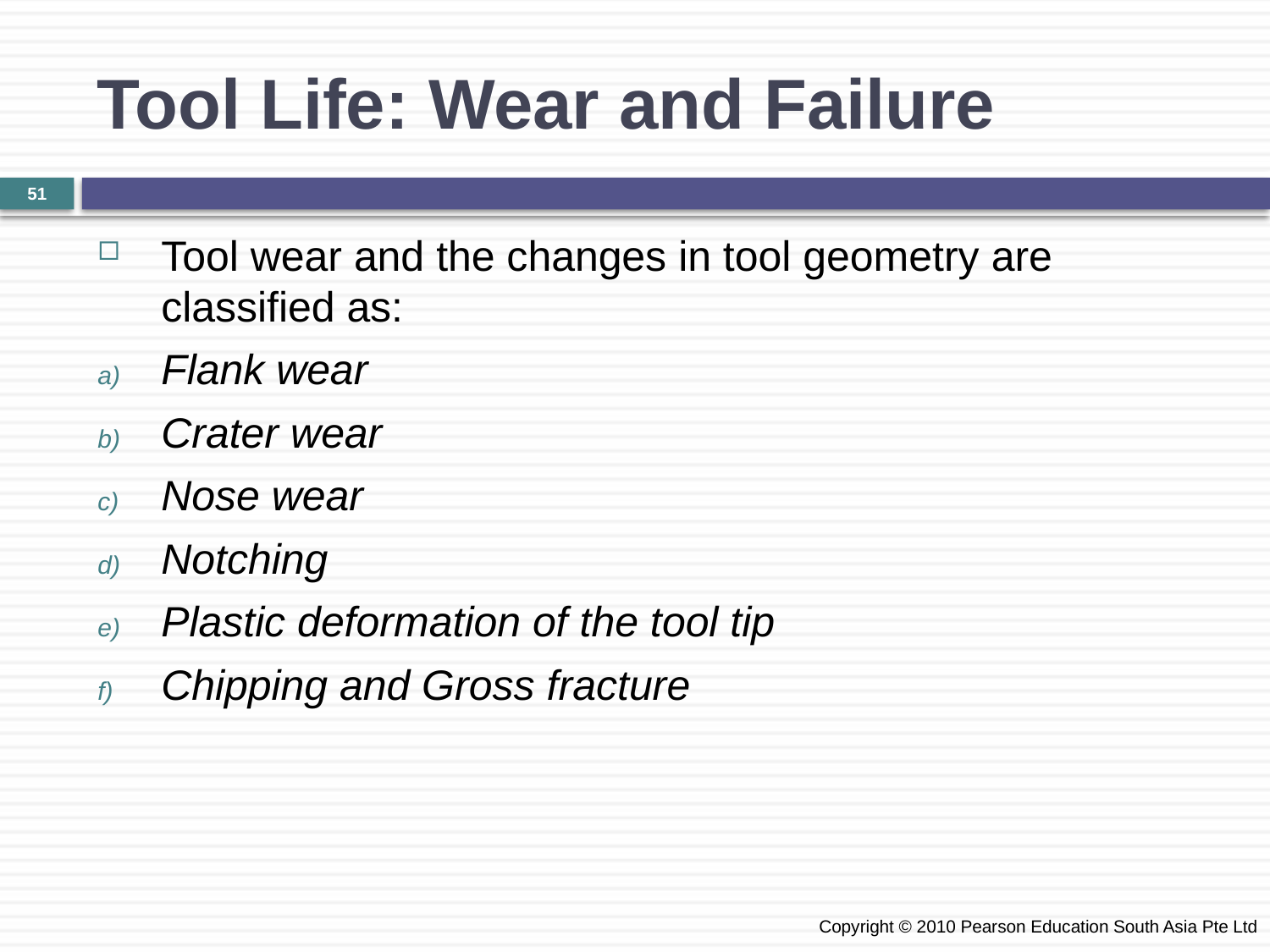

Tool Life: Wear and Failure
51
Tool wear and the changes in tool geometry are classified as:
Flank wear
Crater wear
Nose wear
Notching
Plastic deformation of the tool tip
Chipping and Gross fracture
   Copyright © 2010 Pearson Education South Asia Pte Ltd